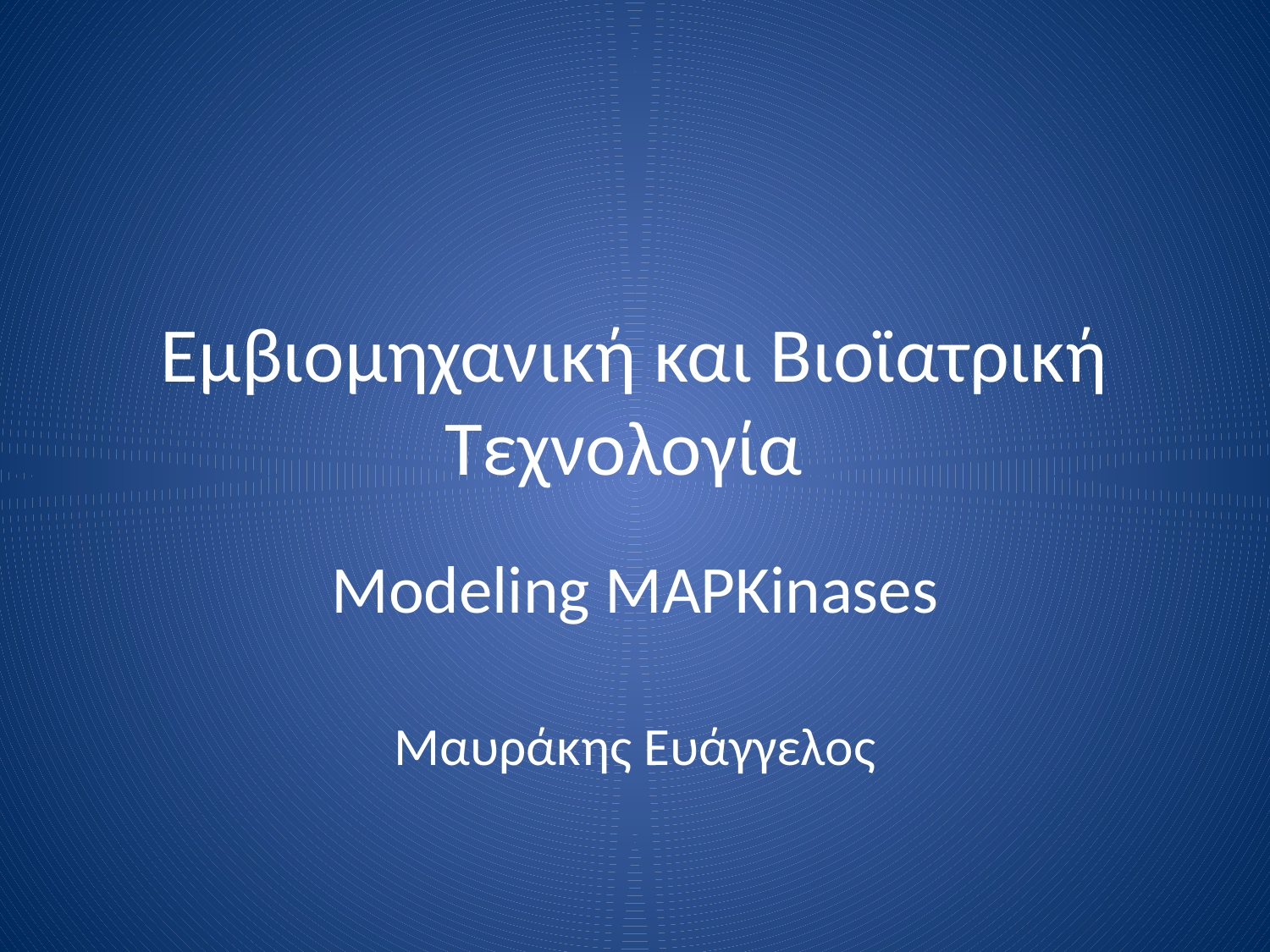

# Εμβιομηχανική και Βιοϊατρική Τεχνολογία
Modeling MAPKinases

Μαυράκης Ευάγγελος